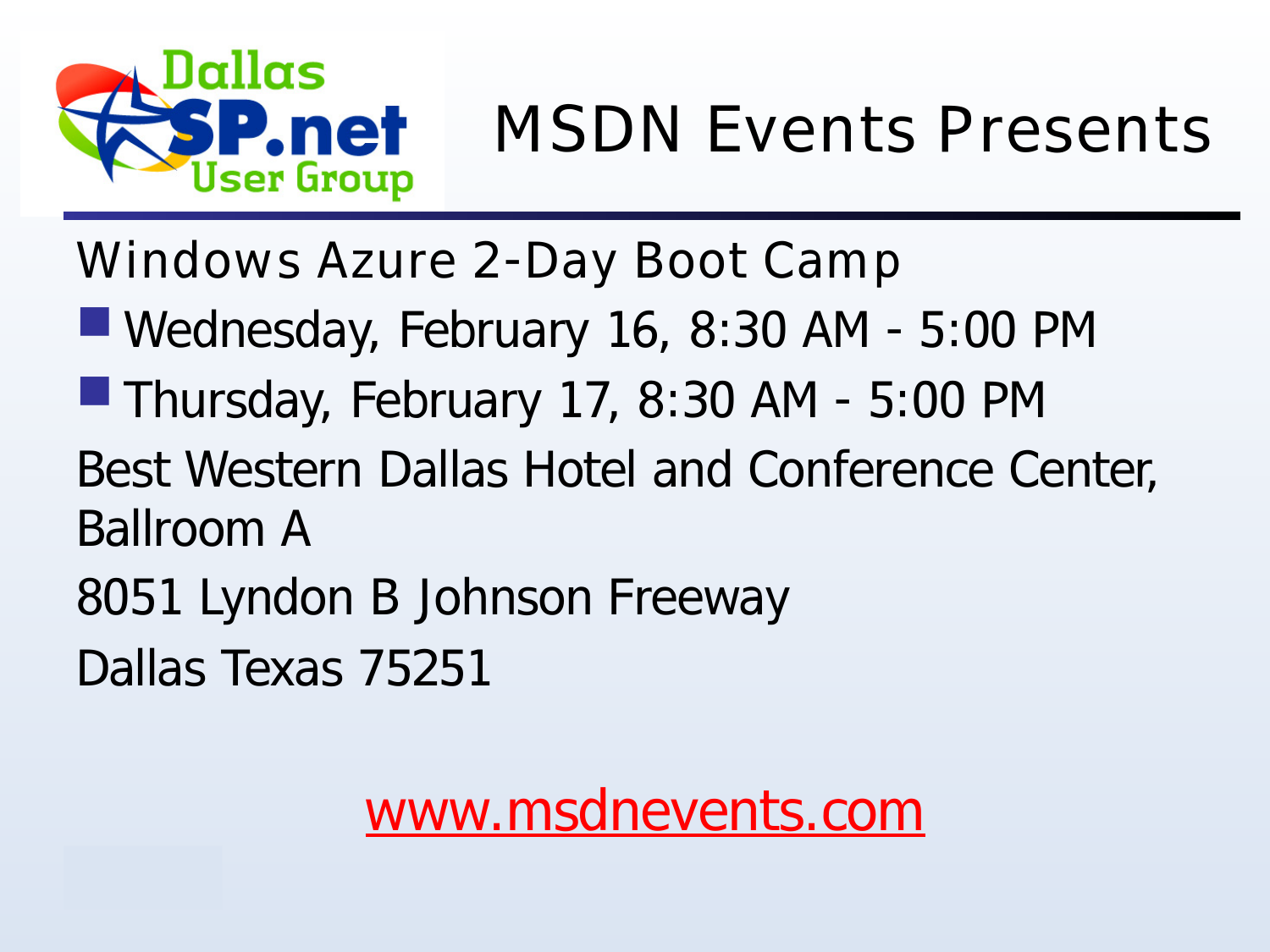

MSDN Events Presents
Windows Azure 2-Day Boot Camp
Wednesday, February 16, 8:30 AM - 5:00 PM
Thursday, February 17, 8:30 AM - 5:00 PM
Best Western Dallas Hotel and Conference Center, Ballroom A
8051 Lyndon B Johnson Freeway
Dallas Texas 75251
www.msdnevents.com

2/24/2009